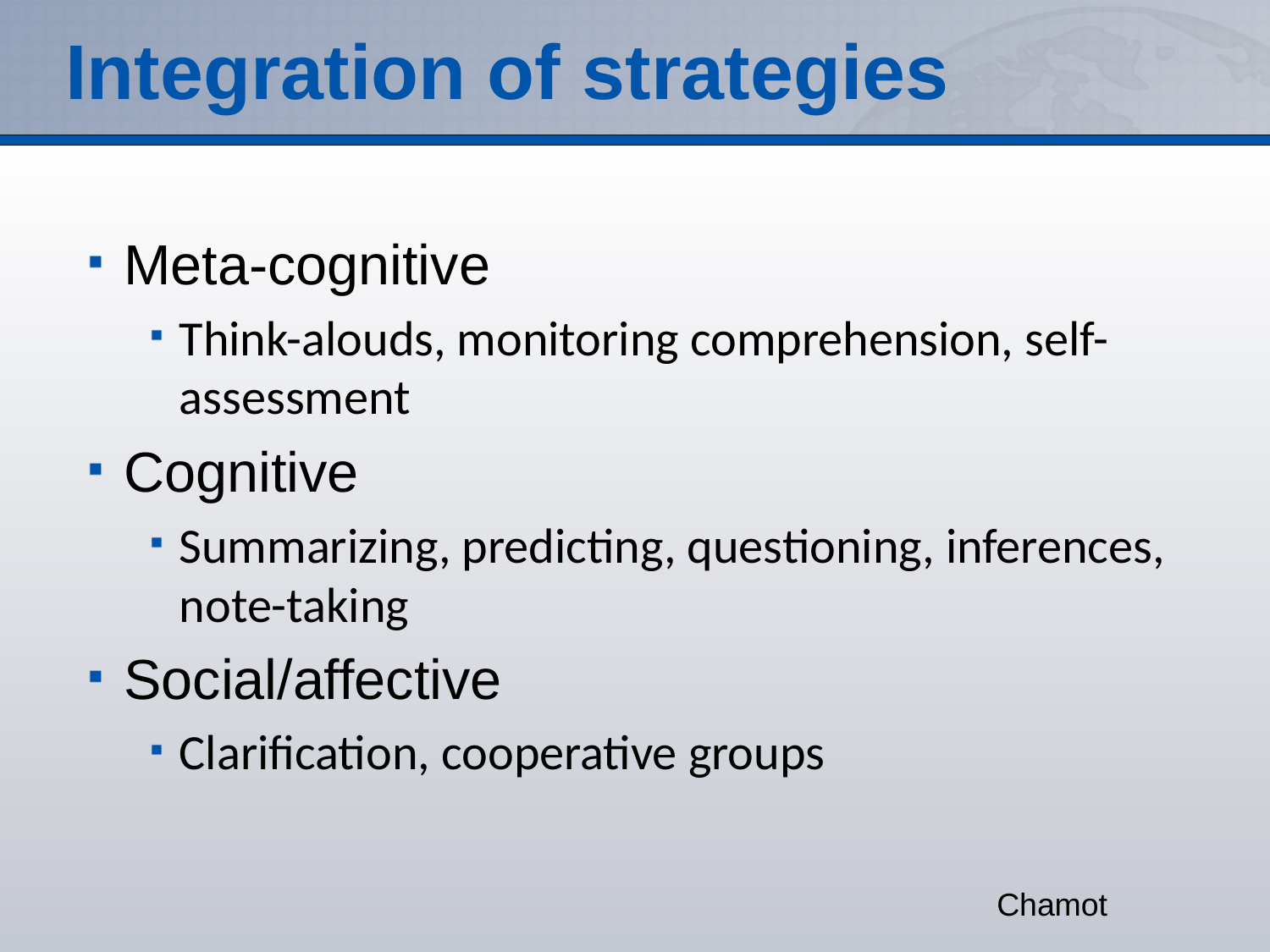

# Integration of strategies
Meta-cognitive
Think-alouds, monitoring comprehension, self-assessment
Cognitive
Summarizing, predicting, questioning, inferences, note-taking
Social/affective
Clarification, cooperative groups

Chamot